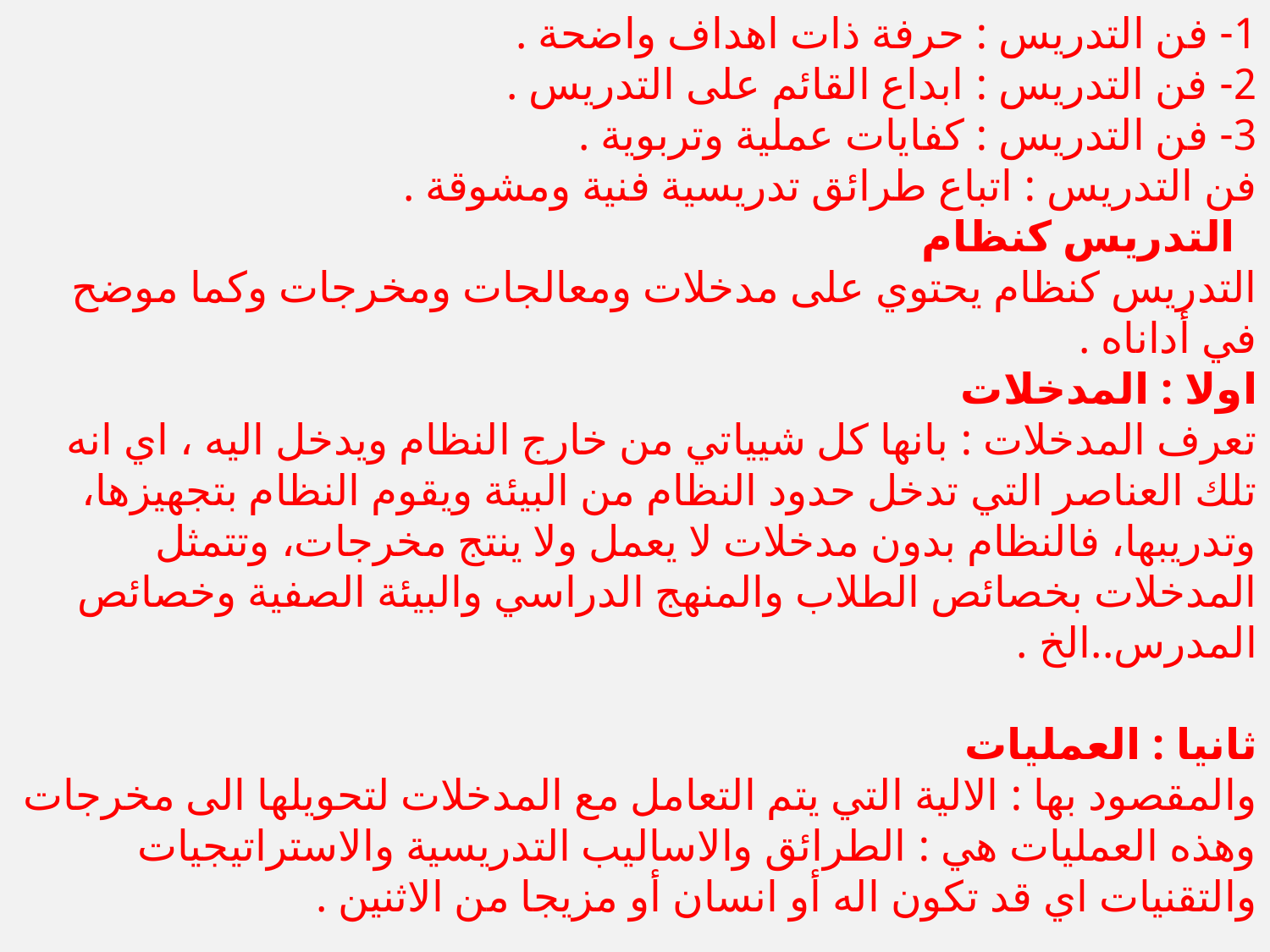

1- فن التدريس : حرفة ذات اهداف واضحة .
2- فن التدريس : ابداع القائم على التدريس .
3- فن التدريس : كفايات عملية وتربوية .
فن التدريس : اتباع طرائق تدريسية فنية ومشوقة .
  التدريس كنظام
التدريس كنظام يحتوي على مدخلات ومعالجات ومخرجات وكما موضح في أداناه .
اولا : المدخلات
تعرف المدخلات : بانها كل شيياتي من خارج النظام ويدخل اليه ، اي انه تلك العناصر التي تدخل حدود النظام من البيئة ويقوم النظام بتجهيزها، وتدريبها، فالنظام بدون مدخلات لا يعمل ولا ينتج مخرجات، وتتمثل المدخلات بخصائص الطلاب والمنهج الدراسي والبيئة الصفية وخصائص المدرس..الخ .

ثانيا : العمليات
والمقصود بها : الالية التي يتم التعامل مع المدخلات لتحويلها الى مخرجات وهذه العمليات هي : الطرائق والاساليب التدريسية والاستراتيجيات والتقنيات اي قد تكون اله أو انسان أو مزيجا من الاثنين .